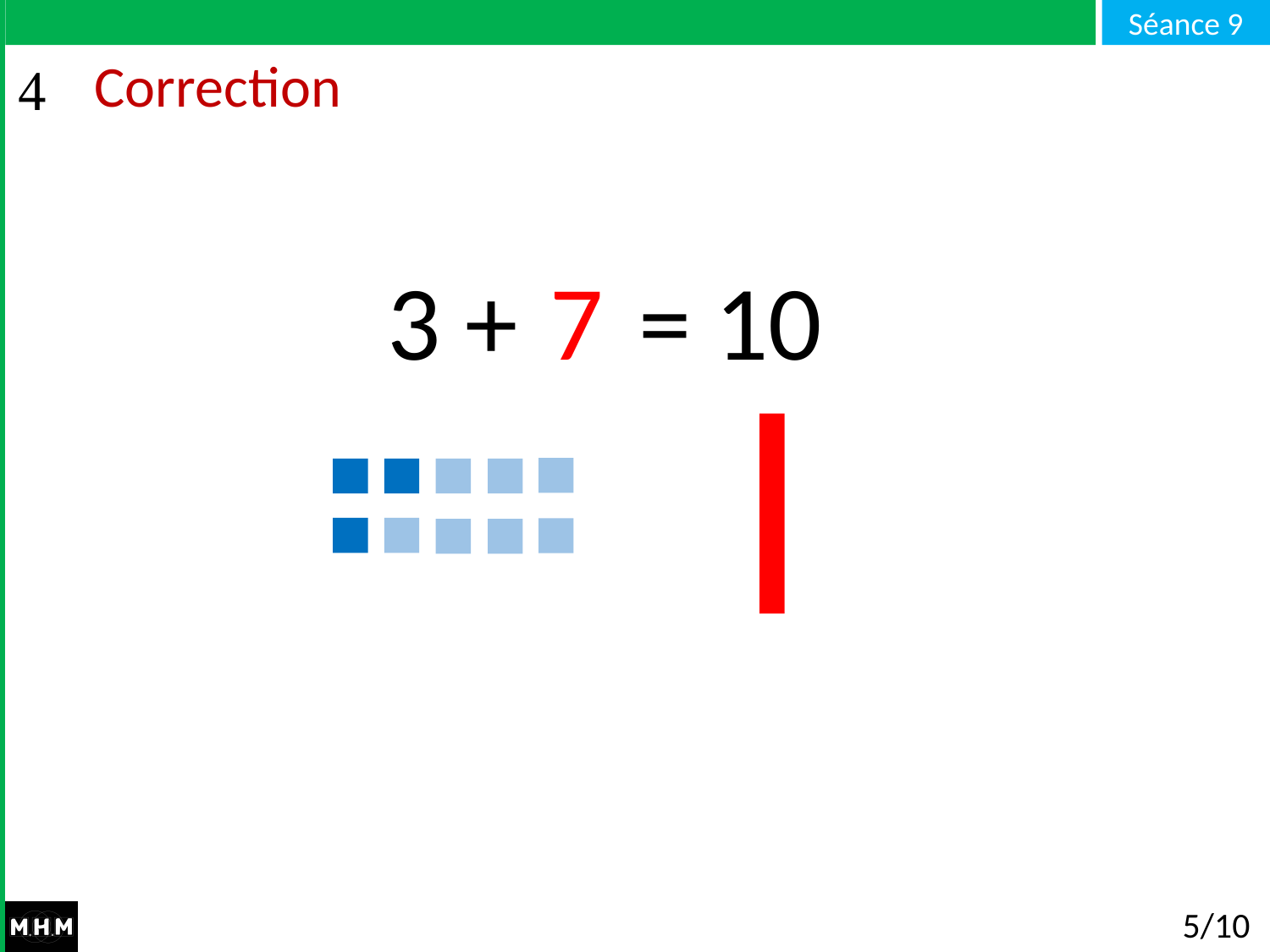

# Correction
7
3 + … = 10

5/10